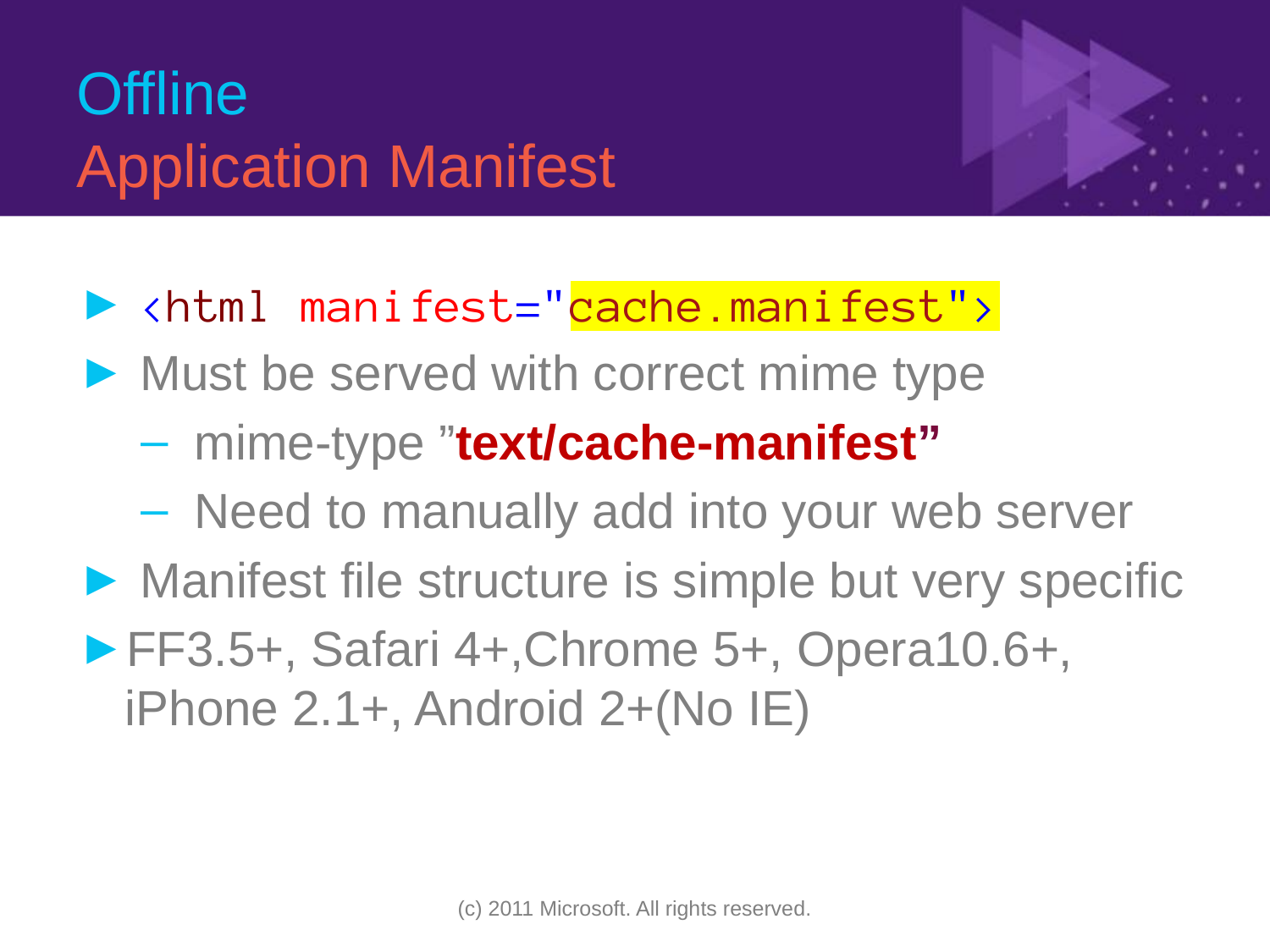

# Offline Application Manifest
 <html manifest="cache.manifest">
 Must be served with correct mime type
 mime-type ”text/cache-manifest”
 Need to manually add into your web server
 Manifest file structure is simple but very specific
FF3.5+, Safari 4+,Chrome 5+, Opera10.6+, iPhone 2.1+, Android 2+(No IE)

(c) 2011 Microsoft. All rights reserved.